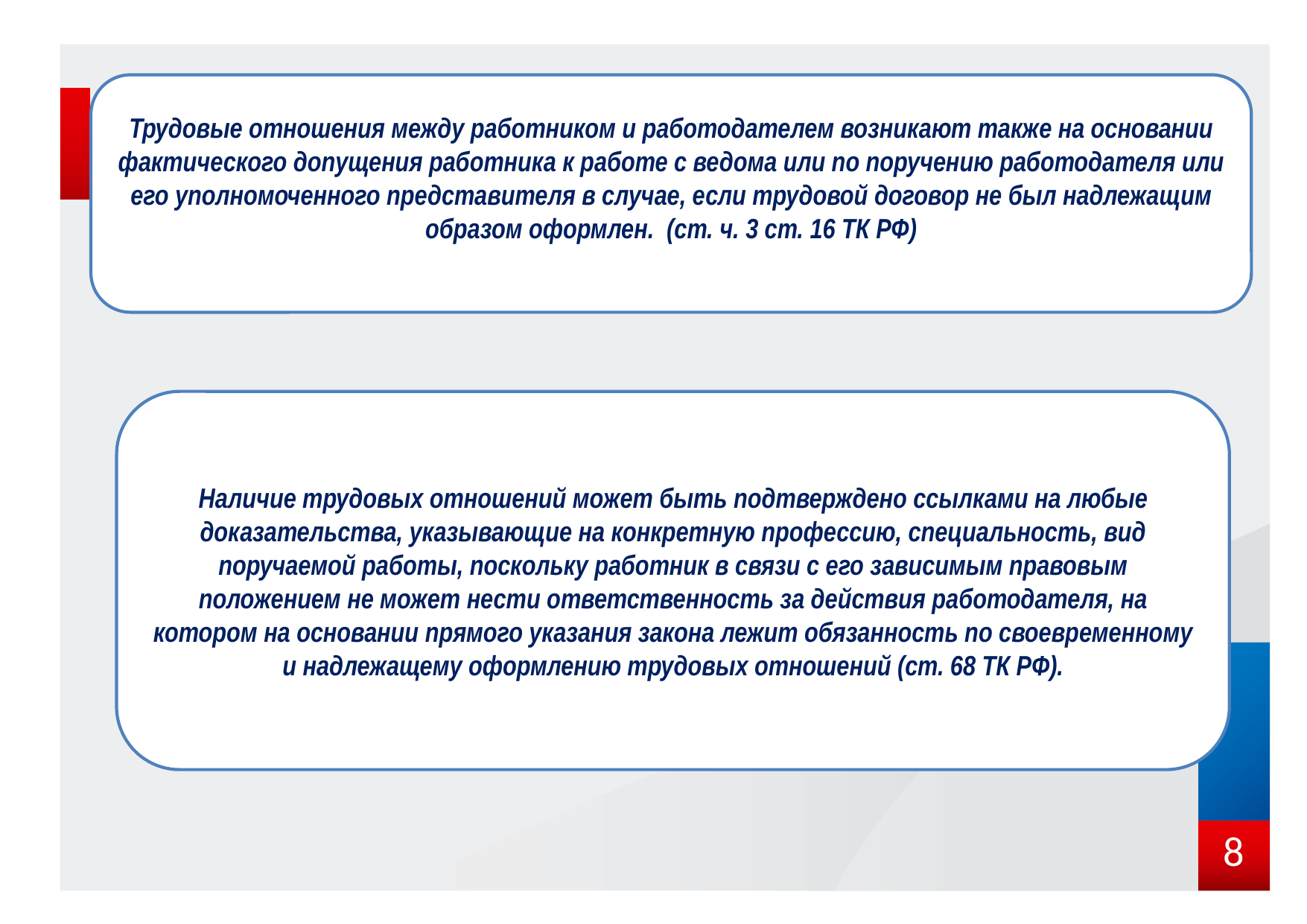

Трудовые отношения между работником и работодателем возникают также на основании фактического допущения работника к работе с ведома или по поручению работодателя или его уполномоченного представителя в случае, если трудовой договор не был надлежащим образом оформлен.  (ст. ч. 3 ст. 16 ТК РФ)
#
Наличие трудовых отношений может быть подтверждено ссылками на любые доказательства, указывающие на конкретную профессию, специальность, вид поручаемой работы, поскольку работник в связи с его зависимым правовым положением не может нести ответственность за действия работодателя, на котором на основании прямого указания закона лежит обязанность по своевременному и надлежащему оформлению трудовых отношений (ст. 68 ТК РФ).
8